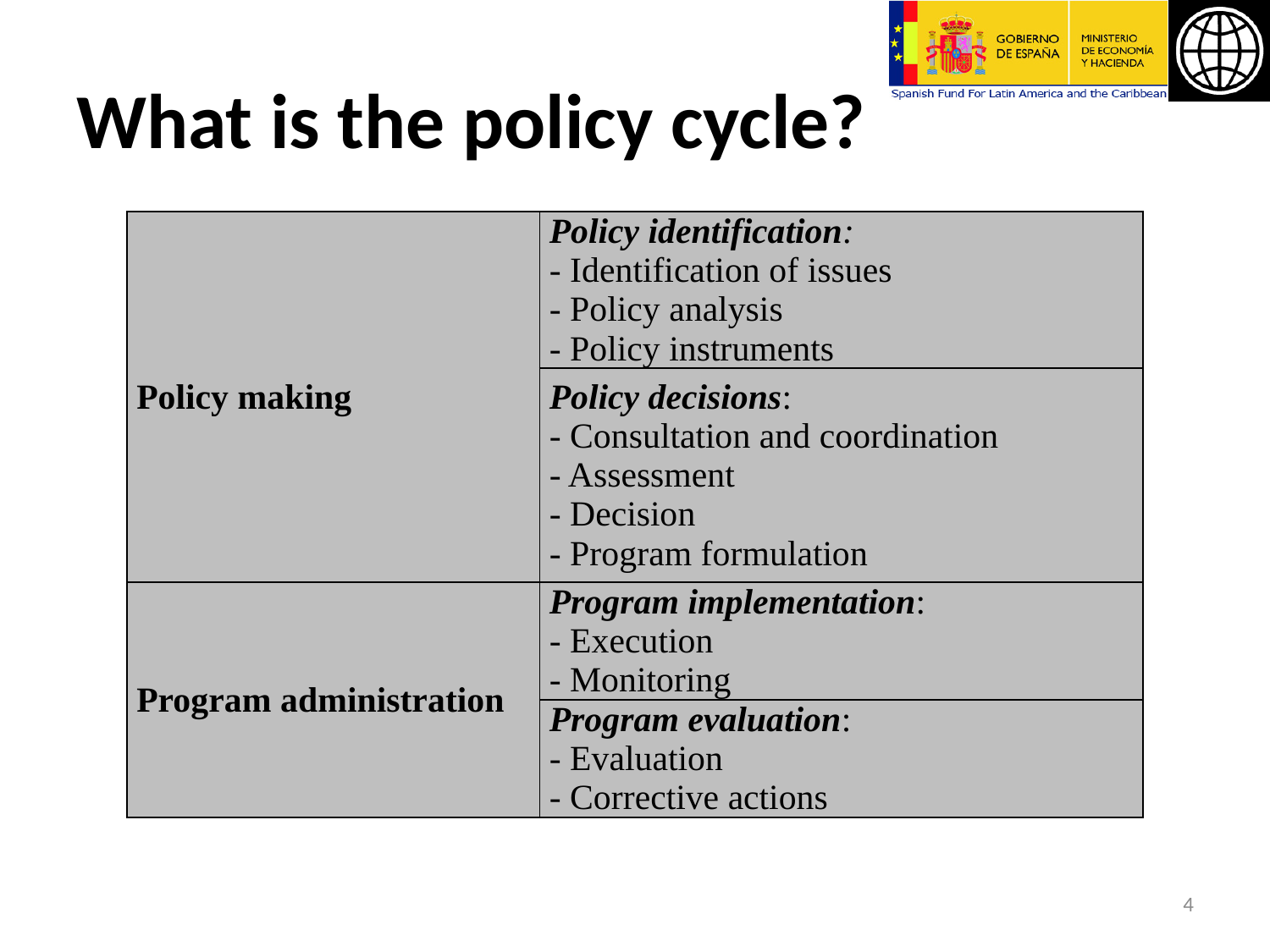

# What is the policy cycle?
| Policy making | Policy identification: - Identification of issues - Policy analysis - Policy instruments |
| --- | --- |
|  | Policy decisions: - Consultation and coordination - Assessment - Decision - Program formulation |
| Program administration | Program implementation: - Execution - Monitoring |
|  | Program evaluation: - Evaluation - Corrective actions |
4